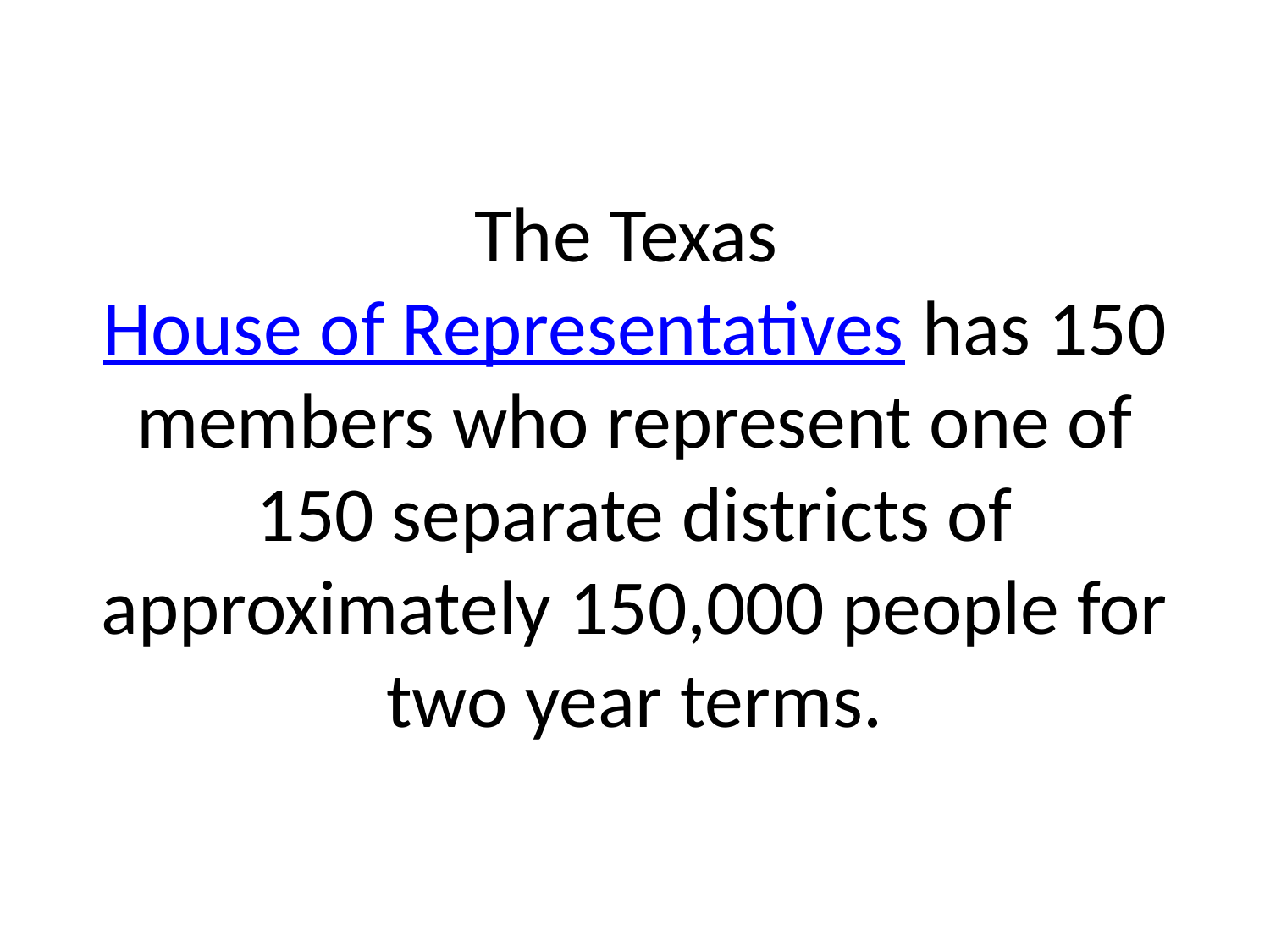

# The Texas House of Representatives has 150 members who represent one of 150 separate districts of approximately 150,000 people for two year terms.